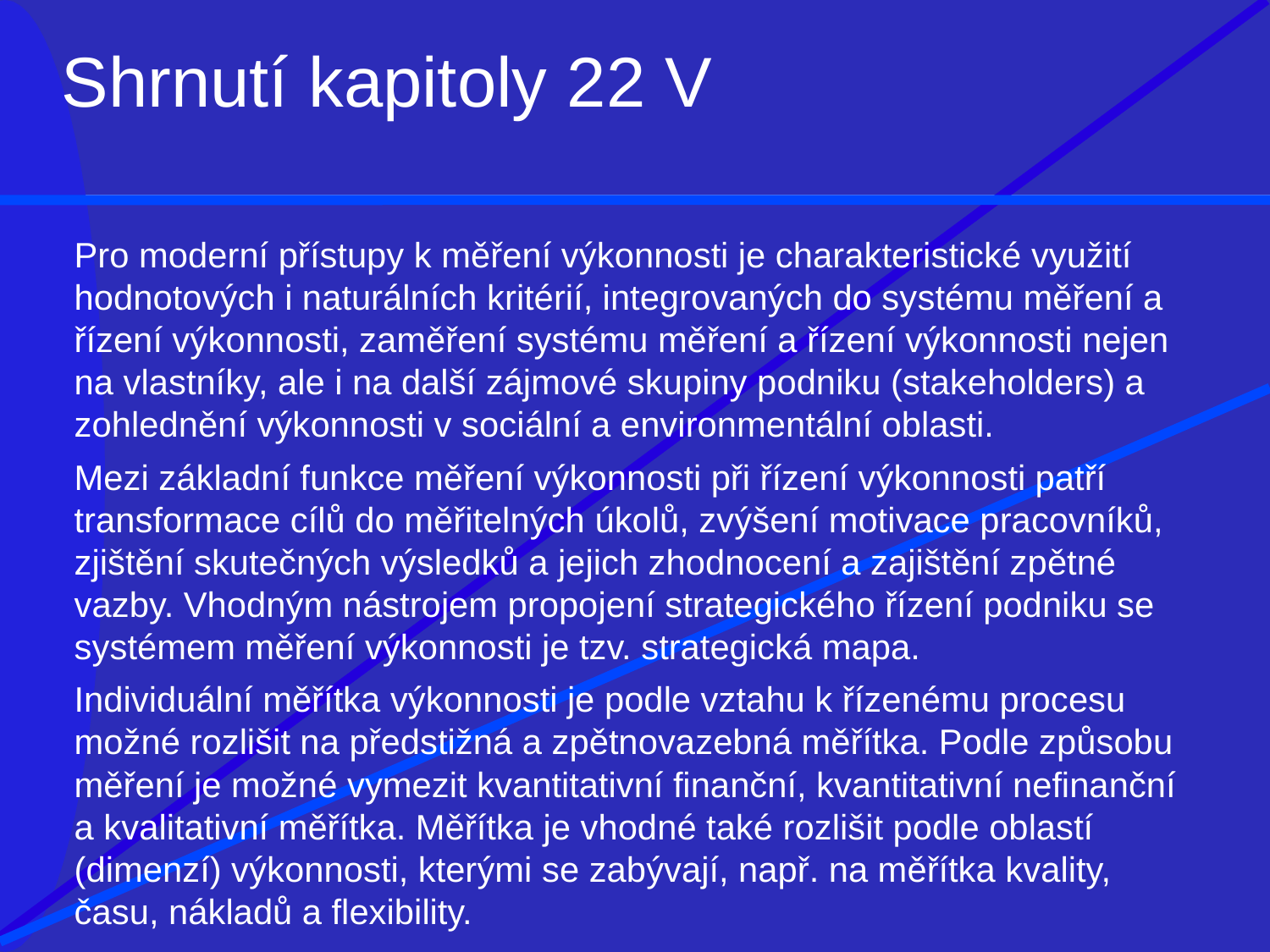

# Shrnutí kapitoly 22 V
Pro moderní přístupy k měření výkonnosti je charakteristické využití hodnotových i naturálních kritérií, integrovaných do systému měření a řízení výkonnosti, zaměření systému měření a řízení výkonnosti nejen na vlastníky, ale i na další zájmové skupiny podniku (stakeholders) a zohlednění výkonnosti v sociální a environmentální oblasti.
Mezi základní funkce měření výkonnosti při řízení výkonnosti patří transformace cílů do měřitelných úkolů, zvýšení motivace pracovníků, zjištění skutečných výsledků a jejich zhodnocení a zajištění zpětné vazby. Vhodným nástrojem propojení strategického řízení podniku se systémem měření výkonnosti je tzv. strategická mapa.
Individuální měřítka výkonnosti je podle vztahu k řízenému procesu možné rozlišit na předstižná a zpětnovazebná měřítka. Podle způsobu měření je možné vymezit kvantitativní finanční, kvantitativní nefinanční a kvalitativní měřítka. Měřítka je vhodné také rozlišit podle oblastí (dimenzí) výkonnosti, kterými se zabývají, např. na měřítka kvality, času, nákladů a flexibility.